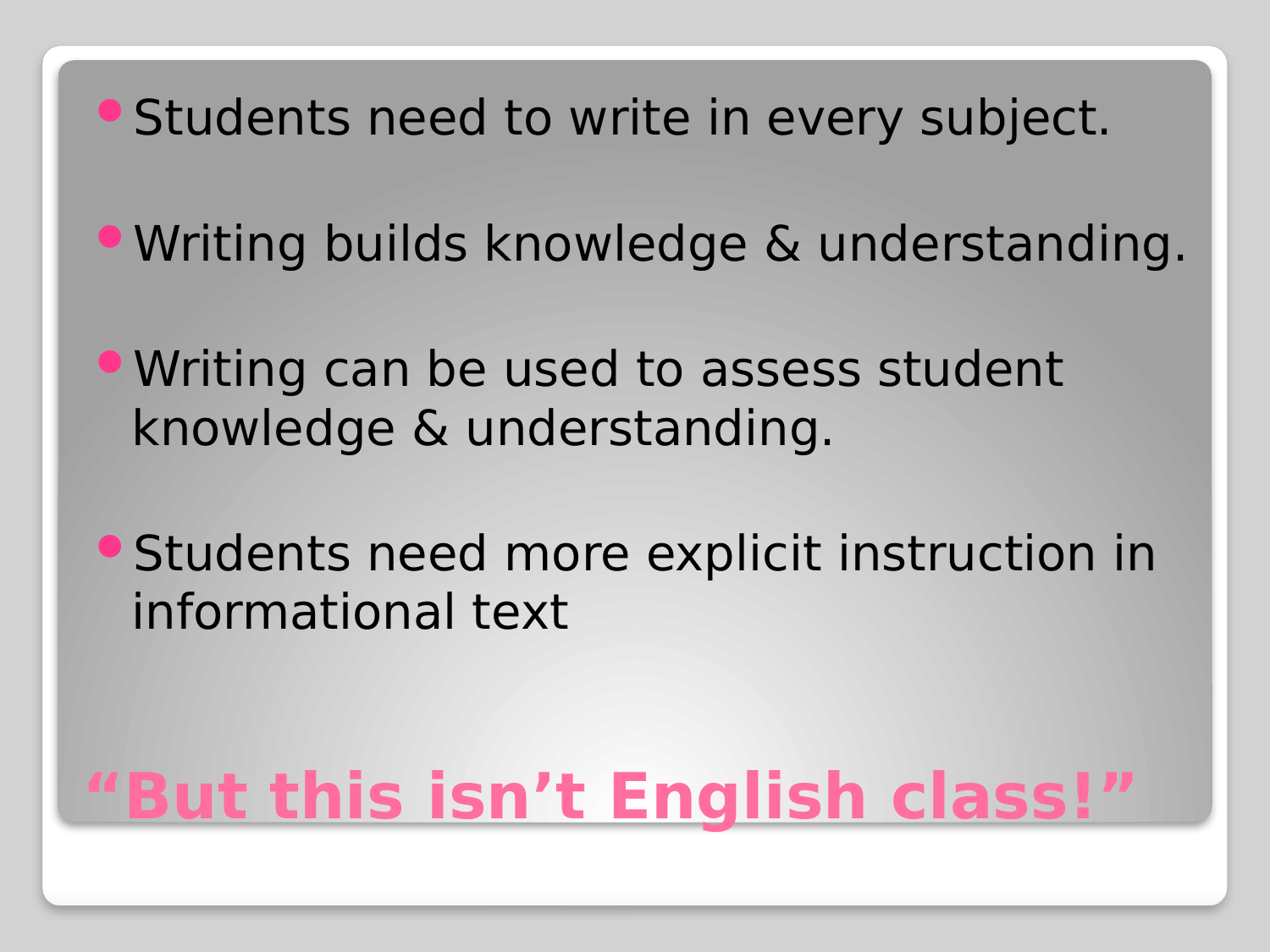

Students need to write in every subject.

Writing builds knowledge & understanding.

Writing can be used to assess student knowledge & understanding.

Students need more explicit instruction in informational text
# “But this isn’t English class!”